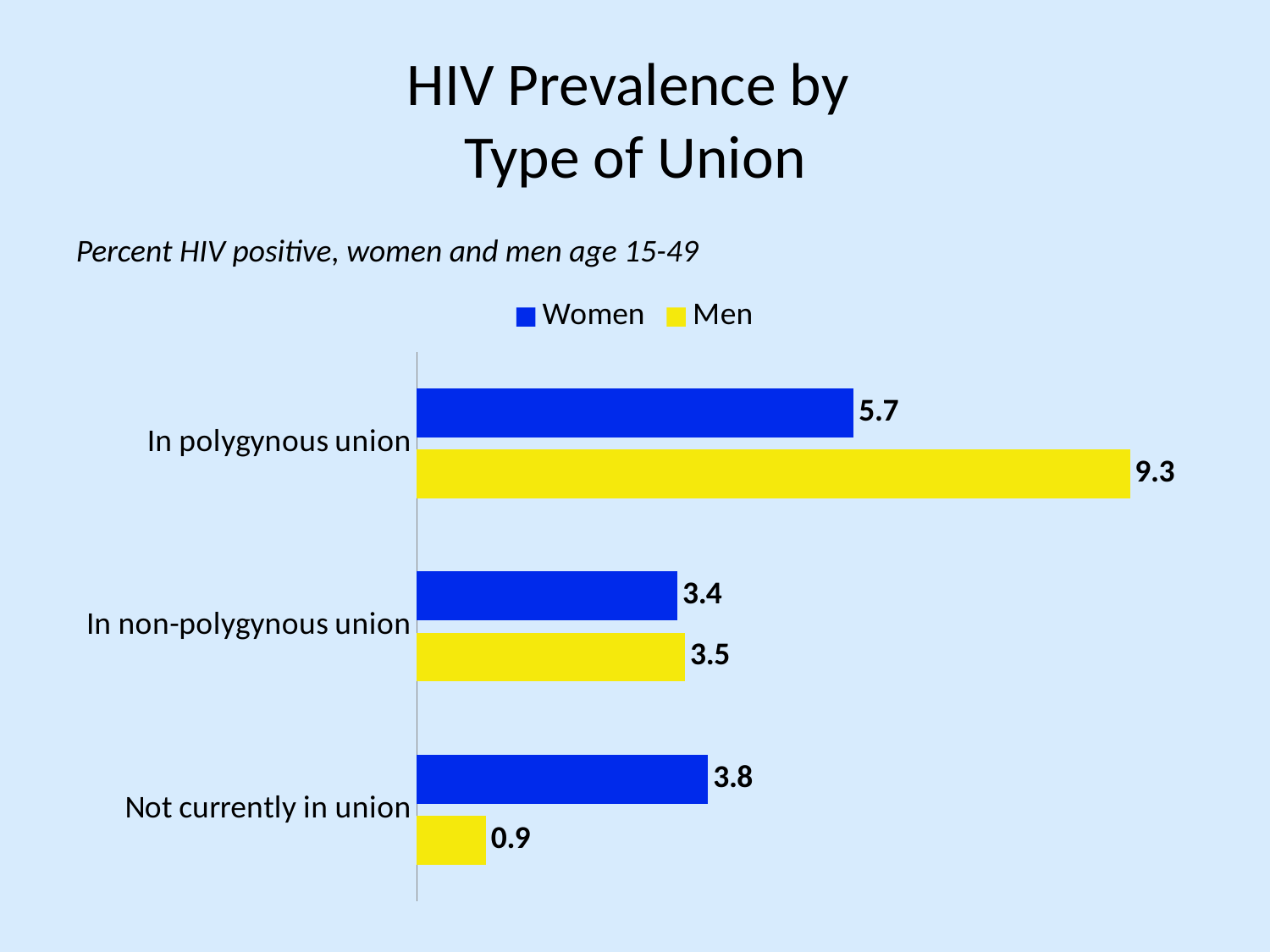

# HIV Prevalence by Type of Union
Percent HIV positive, women and men age 15-49

### Chart

| Category | Men | Women |
|---|---|---|
| Not currently in union | 0.9 | 3.8 |
| In non-polygynous union | 3.5 | 3.4 |
| In polygynous union | 9.3 | 5.7 |